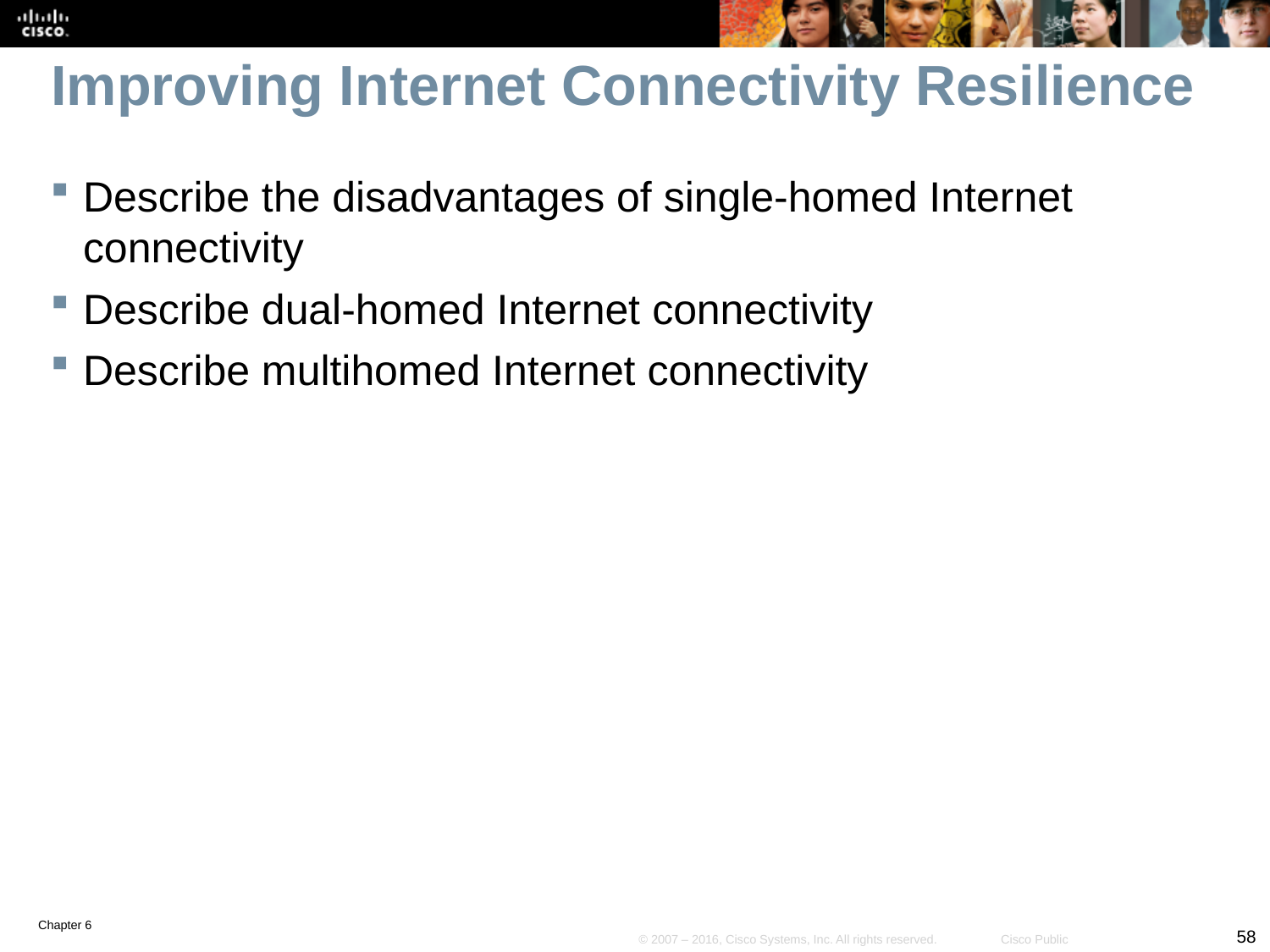

# Improving Internet Connectivity Resilience
Describe the disadvantages of single-homed Internet connectivity
Describe dual-homed Internet connectivity
Describe multihomed Internet connectivity